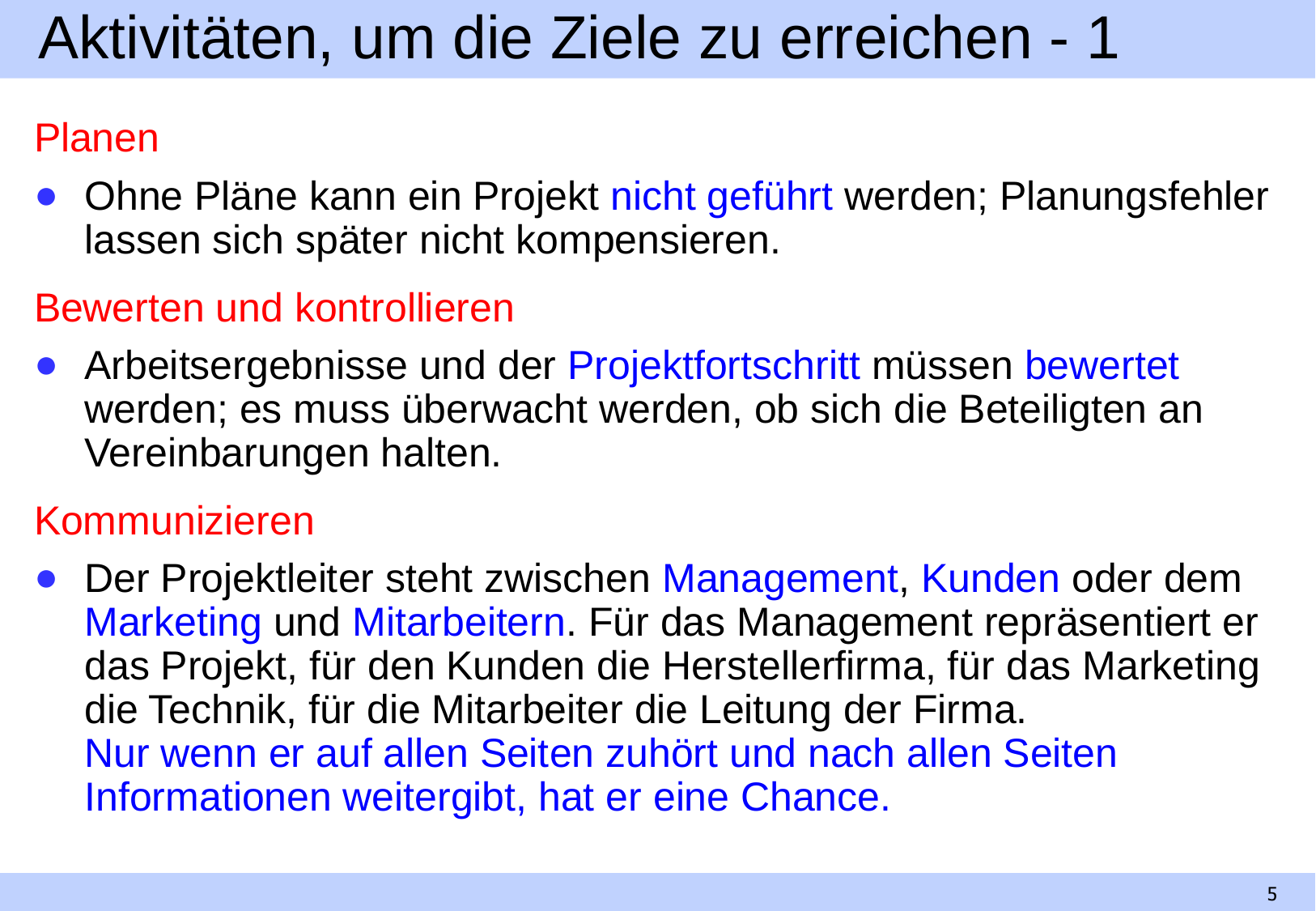

# Aktivitäten, um die Ziele zu erreichen - 1
Planen
Ohne Pläne kann ein Projekt nicht geführt werden; Planungsfehler lassen sich später nicht kompensieren.
Bewerten und kontrollieren
Arbeitsergebnisse und der Projektfortschritt müssen bewertet werden; es muss überwacht werden, ob sich die Beteiligten an Vereinbarungen halten.
Kommunizieren
Der Projektleiter steht zwischen Management, Kunden oder dem Marketing und Mitarbeitern. Für das Management repräsentiert er das Projekt, für den Kunden die Herstellerfirma, für das Marketing die Technik, für die Mitarbeiter die Leitung der Firma.
Nur wenn er auf allen Seiten zuhört und nach allen Seiten Informationen weitergibt, hat er eine Chance.

5